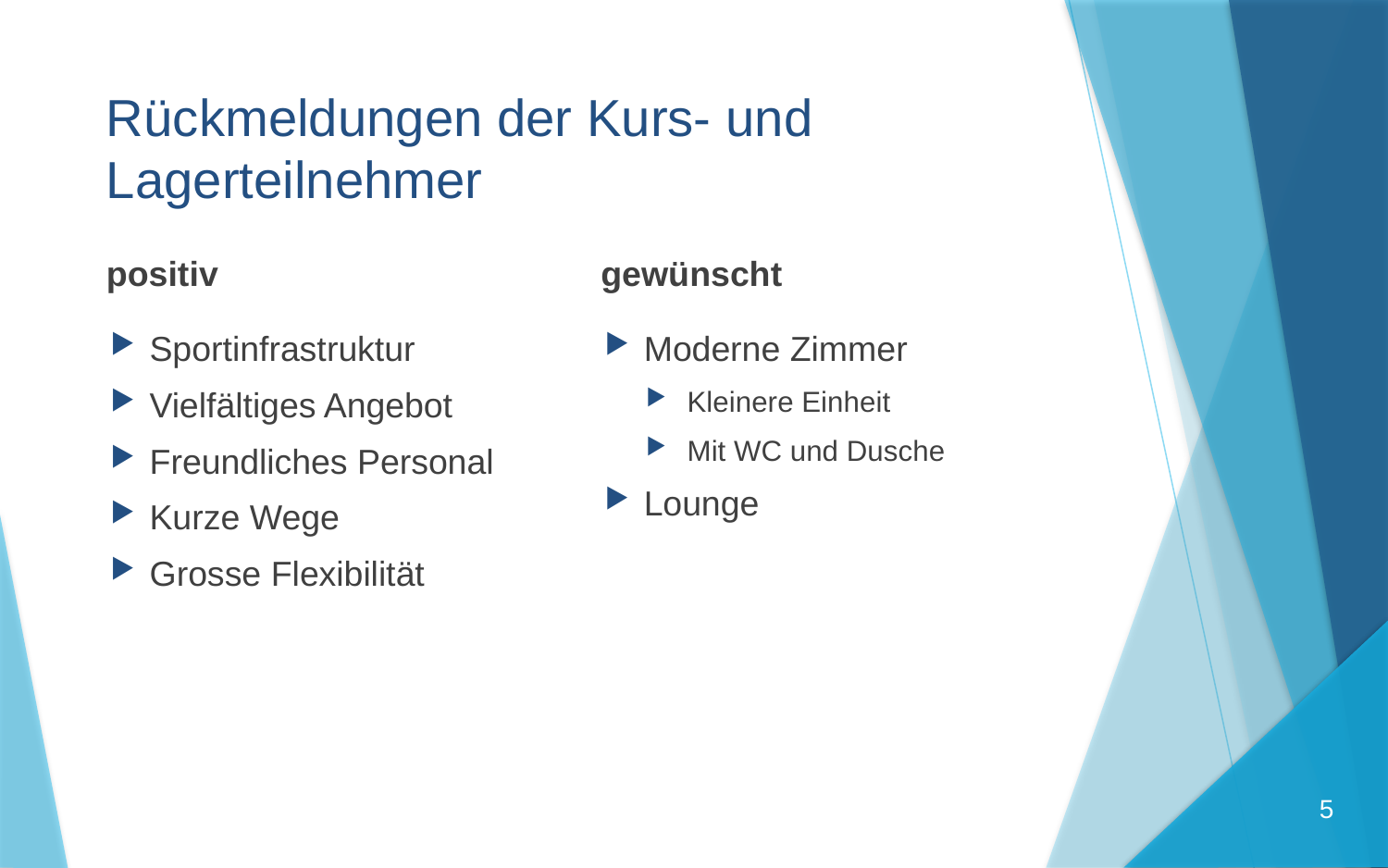

# Rückmeldungen der Kurs- und Lagerteilnehmer
positiv
gewünscht
Sportinfrastruktur
Vielfältiges Angebot
Freundliches Personal
Kurze Wege
Grosse Flexibilität
Moderne Zimmer
Kleinere Einheit
Mit WC und Dusche
Lounge
5